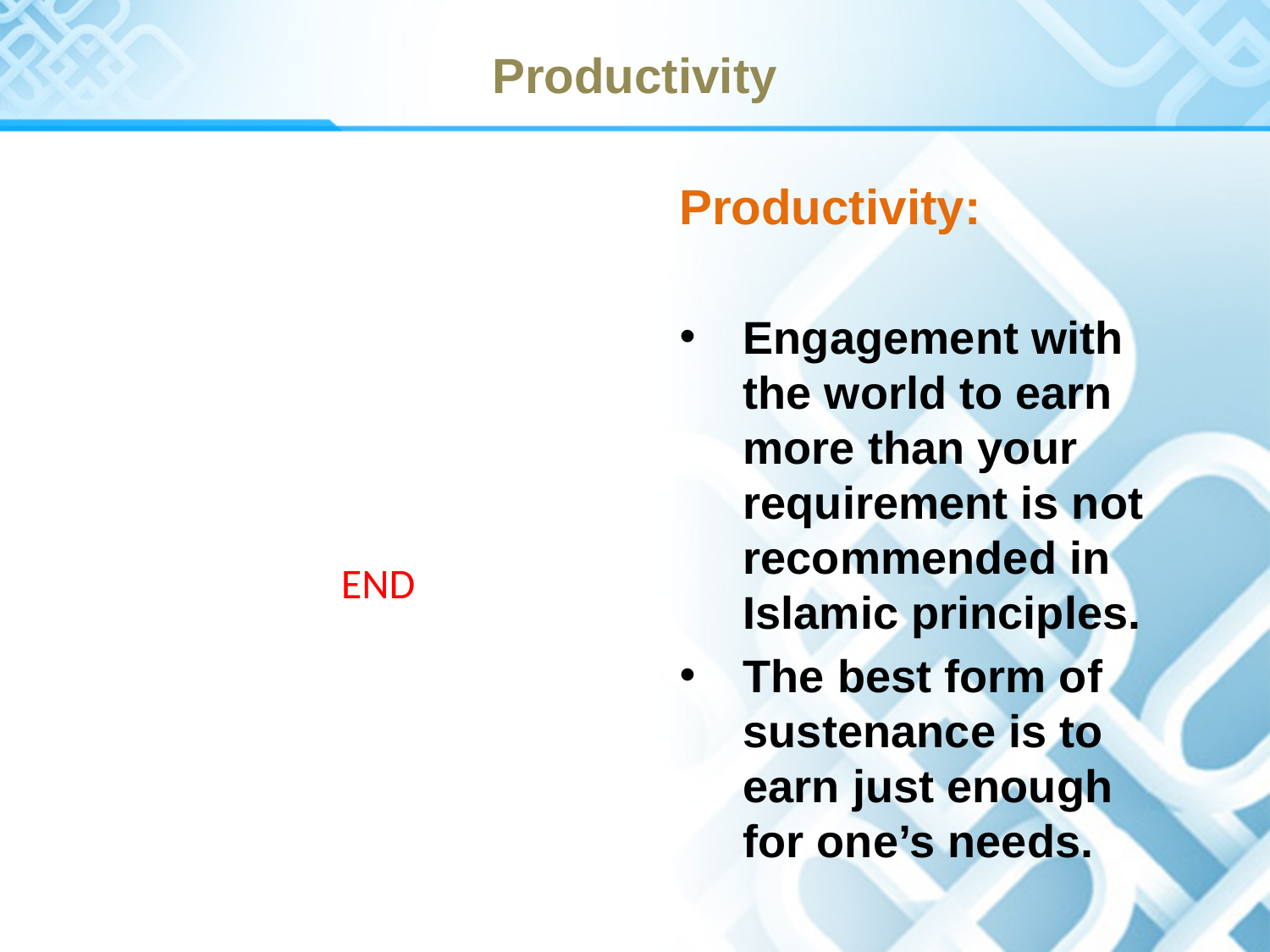

Productivity
Productivity:

Engagement with the world to earn more than your requirement is not recommended in Islamic principles.
The best form of sustenance is to earn just enough for one’s needs.
END